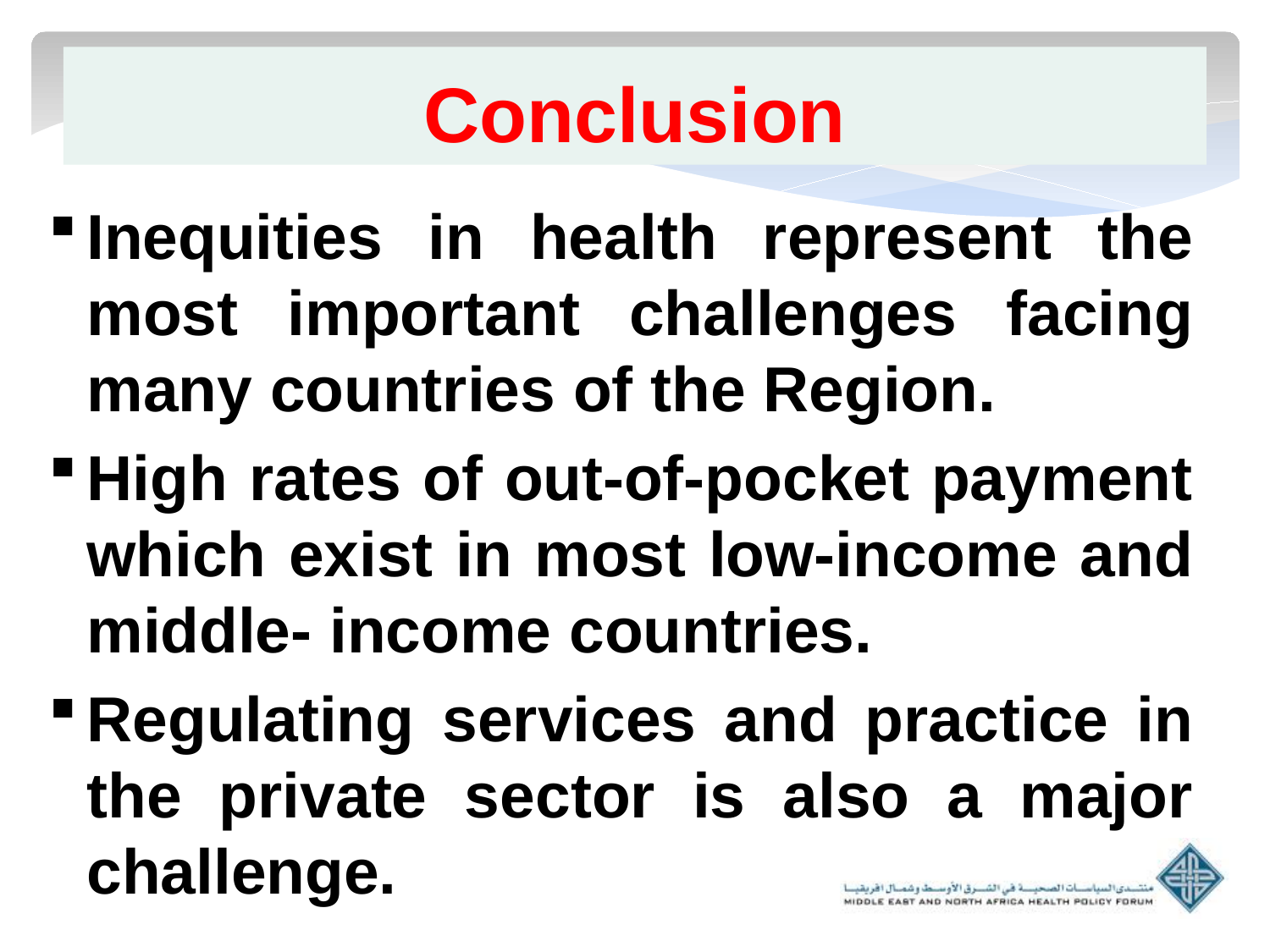

Conclusion
Inequities in health represent the most important challenges facing many countries of the Region.
High rates of out‐of‐pocket payment which exist in most low‐income and middle‐ income countries.
Regulating services and practice in the private sector is also a major challenge.